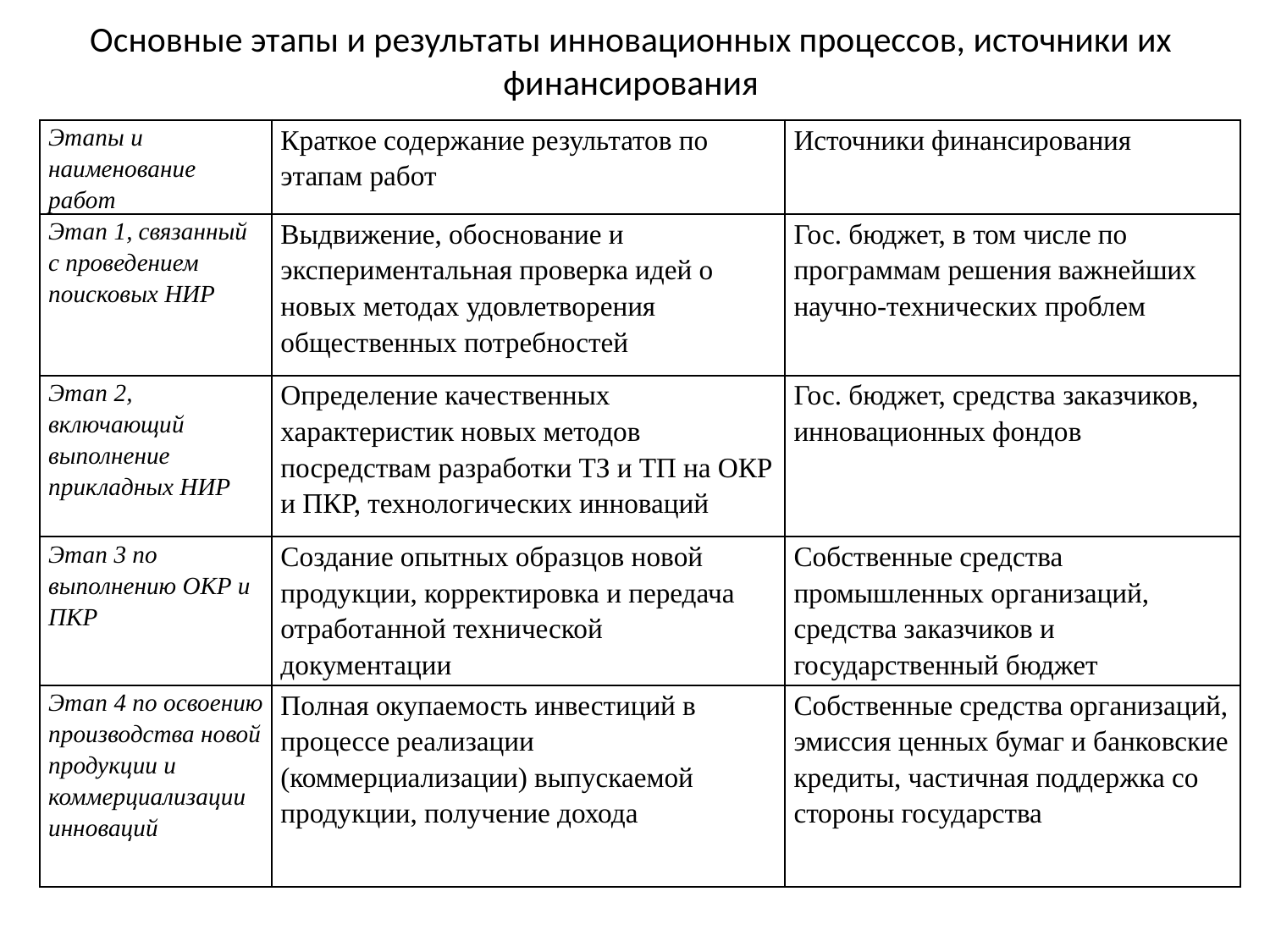

# Основные этапы и результаты инновационных процессов, источники их финансирования
| Этапы и наименование работ | Краткое содержание результатов по этапам работ | Источники финансирования |
| --- | --- | --- |
| Этап 1, связанный с проведением поисковых НИР | Выдвижение, обоснование и экспериментальная проверка идей о новых методах удовлетворения общественных потребностей | Гос. бюджет, в том числе по программам решения важнейших научно-технических проблем |
| Этап 2, включающий выполнение прикладных НИР | Определение качественных характеристик новых методов посредствам разработки ТЗ и ТП на ОКР и ПКР, технологических инноваций | Гос. бюджет, средства заказчиков, инновационных фондов |
| Этап 3 по выполнению ОКР и ПКР | Создание опытных образцов новой продукции, корректировка и передача отработанной технической документации | Собственные средства промышленных организаций, средства заказчиков и государственный бюджет |
| Этап 4 по освоению производства новой продукции и коммерциализации инноваций | Полная окупаемость инвестиций в процессе реализации (коммерциализации) выпускаемой продукции, получение дохода | Собственные средства организаций, эмиссия ценных бумаг и банковские кредиты, частичная поддержка со стороны государства |